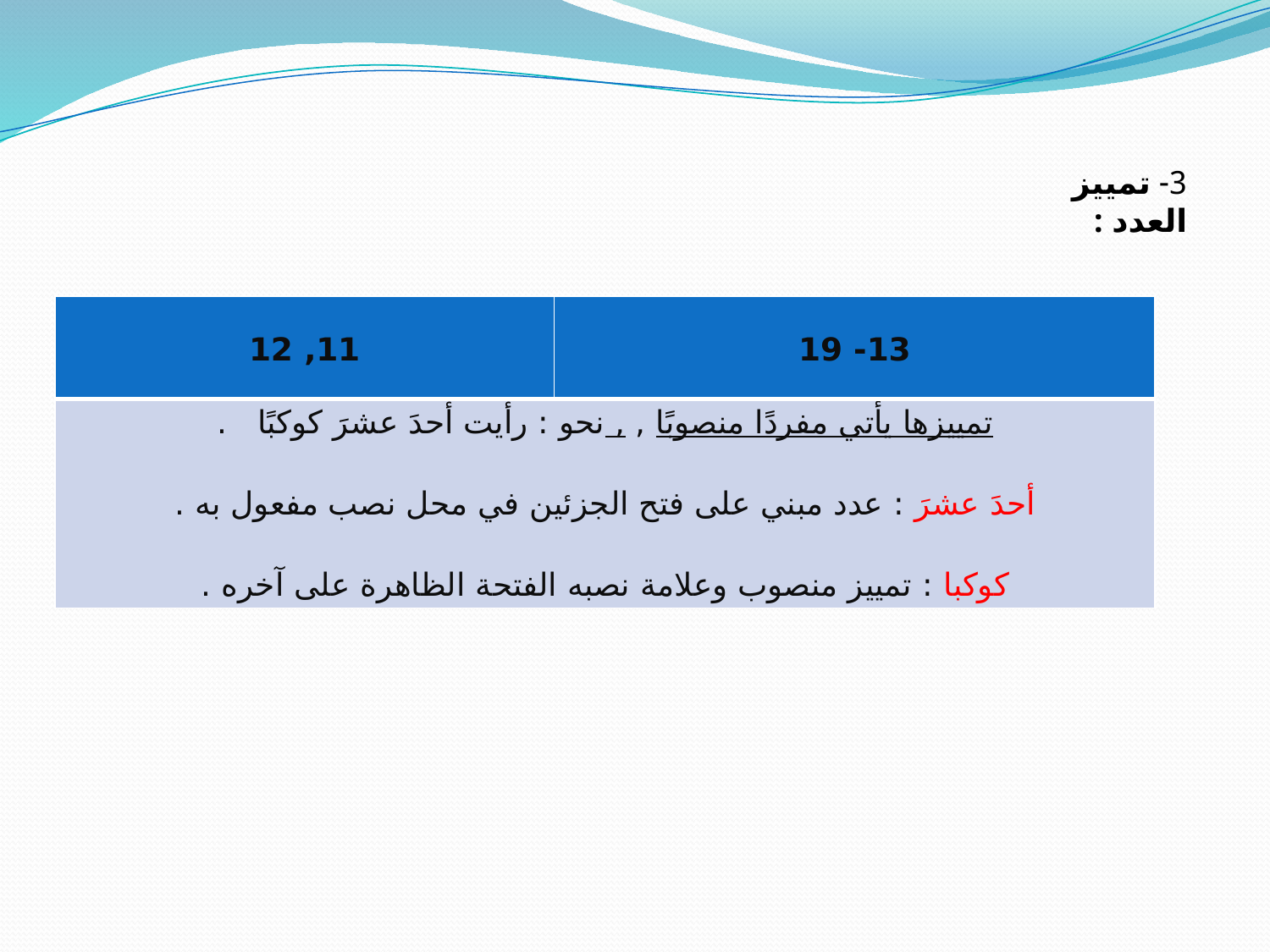

3- تمييز العدد :
| 11, 12 | 13- 19 |
| --- | --- |
| تمييزها يأتي مفردًا منصوبًا , , نحو : رأيت أحدَ عشرَ كوكبًا . أحدَ عشرَ : عدد مبني على فتح الجزئين في محل نصب مفعول به . كوكبا : تمييز منصوب وعلامة نصبه الفتحة الظاهرة على آخره . |  |